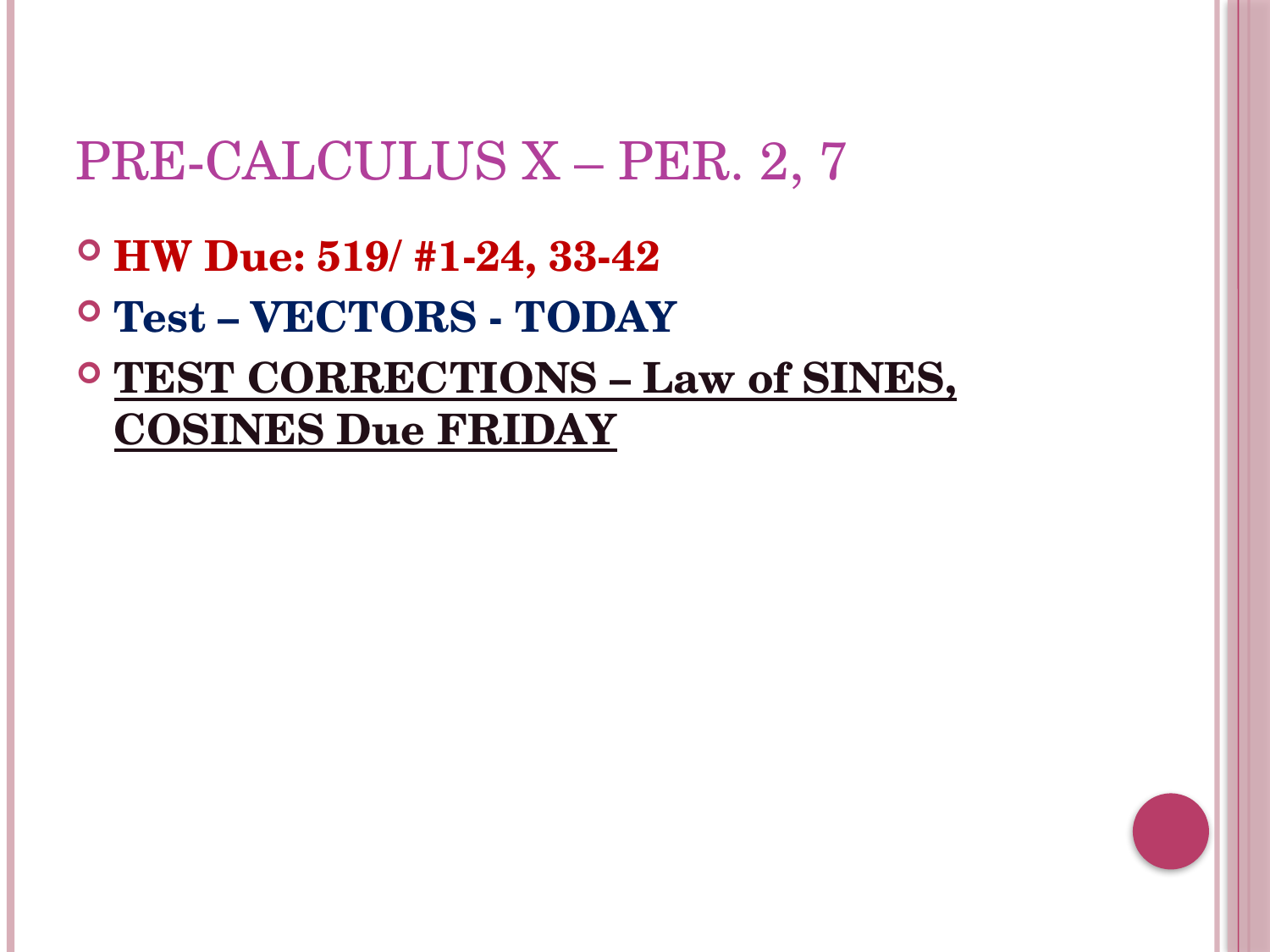

# Pre-Calculus X – per. 2, 7
HW Due: 519/ #1-24, 33-42
Test – VECTORS - TODAY
TEST CORRECTIONS – Law of SINES, COSINES Due FRIDAY